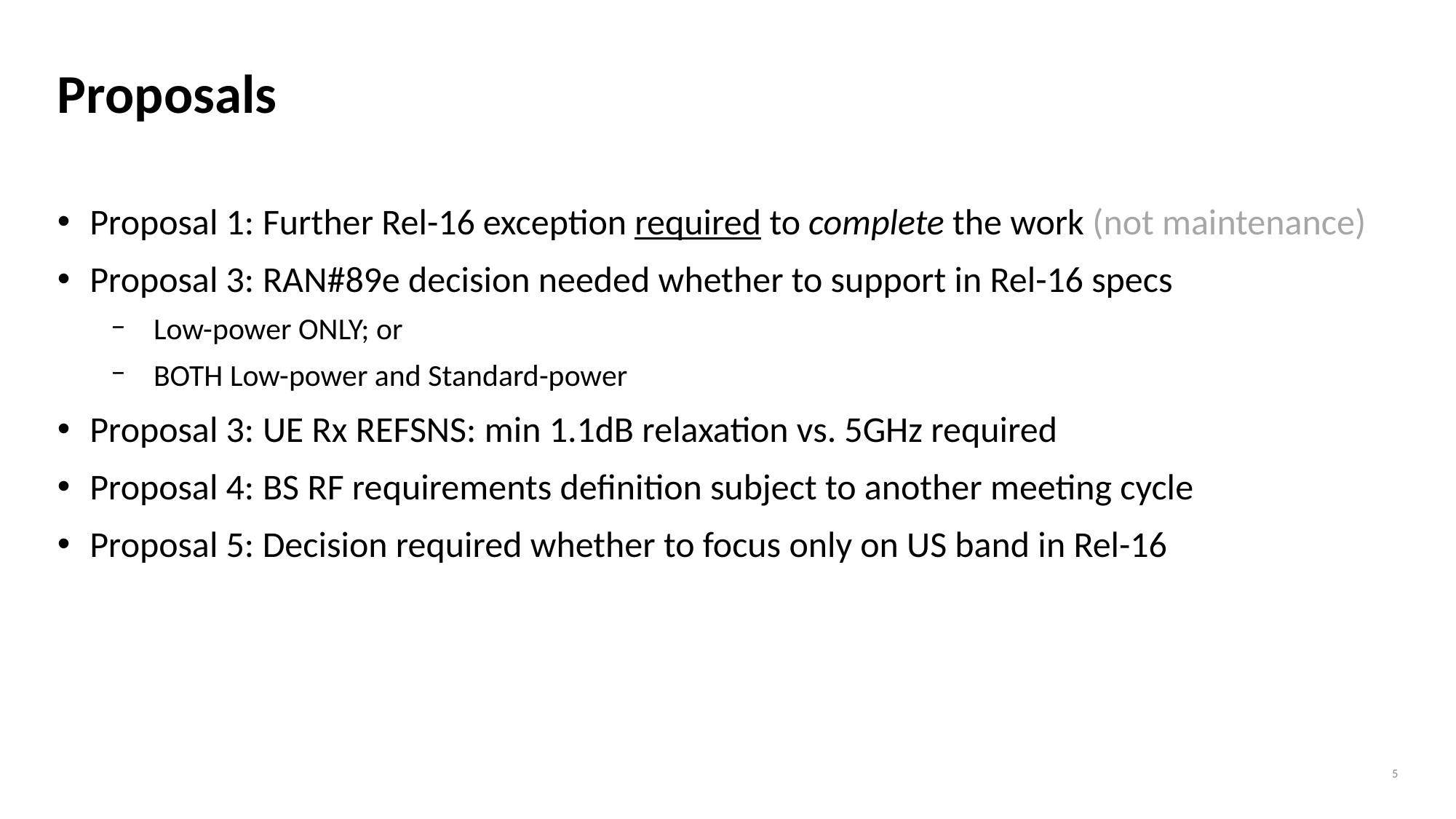

# Proposals
Proposal 1: Further Rel-16 exception required to complete the work (not maintenance)
Proposal 3: RAN#89e decision needed whether to support in Rel-16 specs
Low-power ONLY; or
BOTH Low-power and Standard-power
Proposal 3: UE Rx REFSNS: min 1.1dB relaxation vs. 5GHz required
Proposal 4: BS RF requirements definition subject to another meeting cycle
Proposal 5: Decision required whether to focus only on US band in Rel-16
5